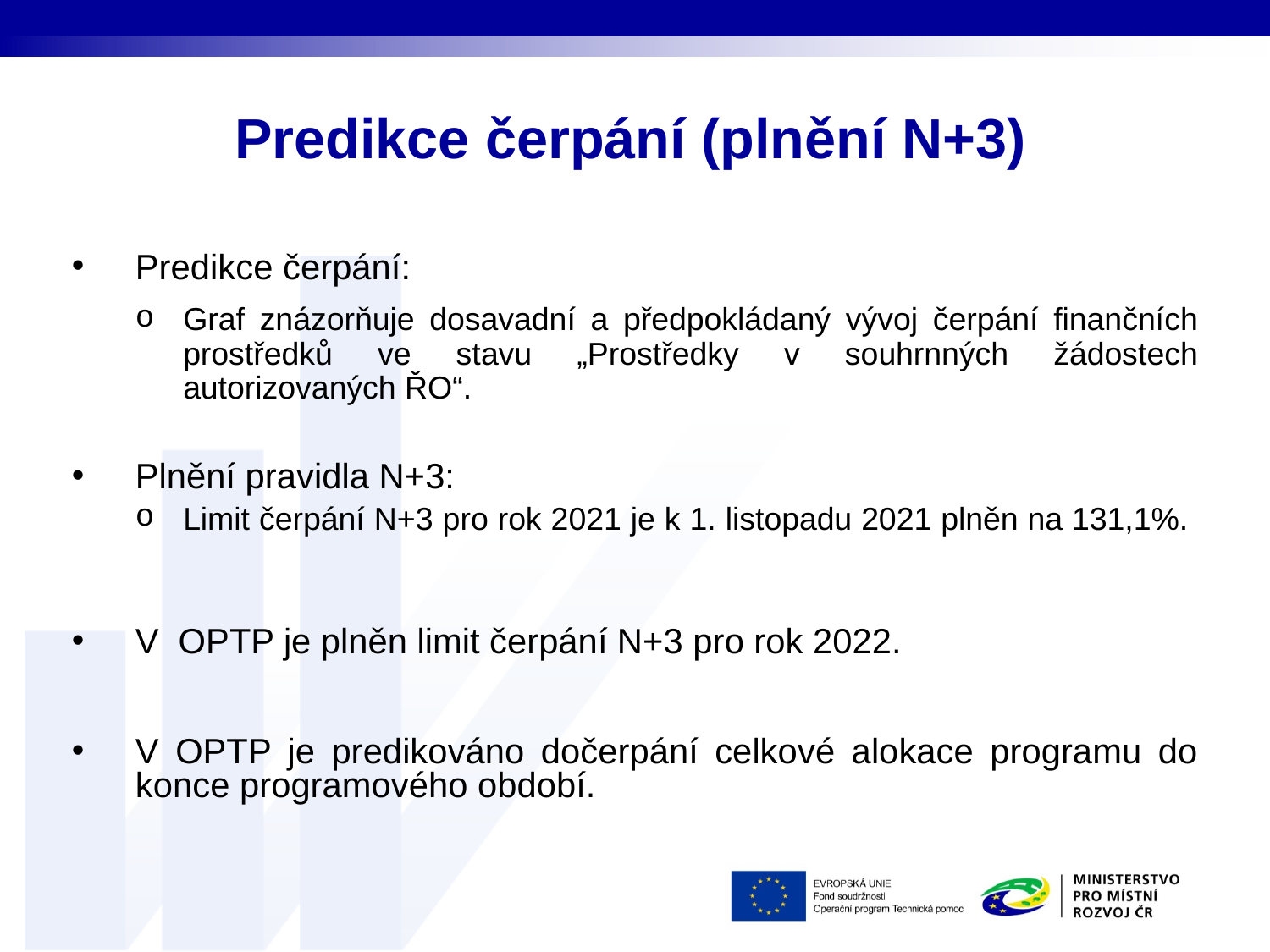

# Predikce čerpání (plnění N+3)
Predikce čerpání:
Graf znázorňuje dosavadní a předpokládaný vývoj čerpání finančních prostředků ve stavu „Prostředky v souhrnných žádostech autorizovaných ŘO“.

Plnění pravidla N+3:
Limit čerpání N+3 pro rok 2021 je k 1. listopadu 2021 plněn na 131,1%.

V  OPTP je plněn limit čerpání N+3 pro rok 2022.

V OPTP je predikováno dočerpání celkové alokace programu do konce programového období.